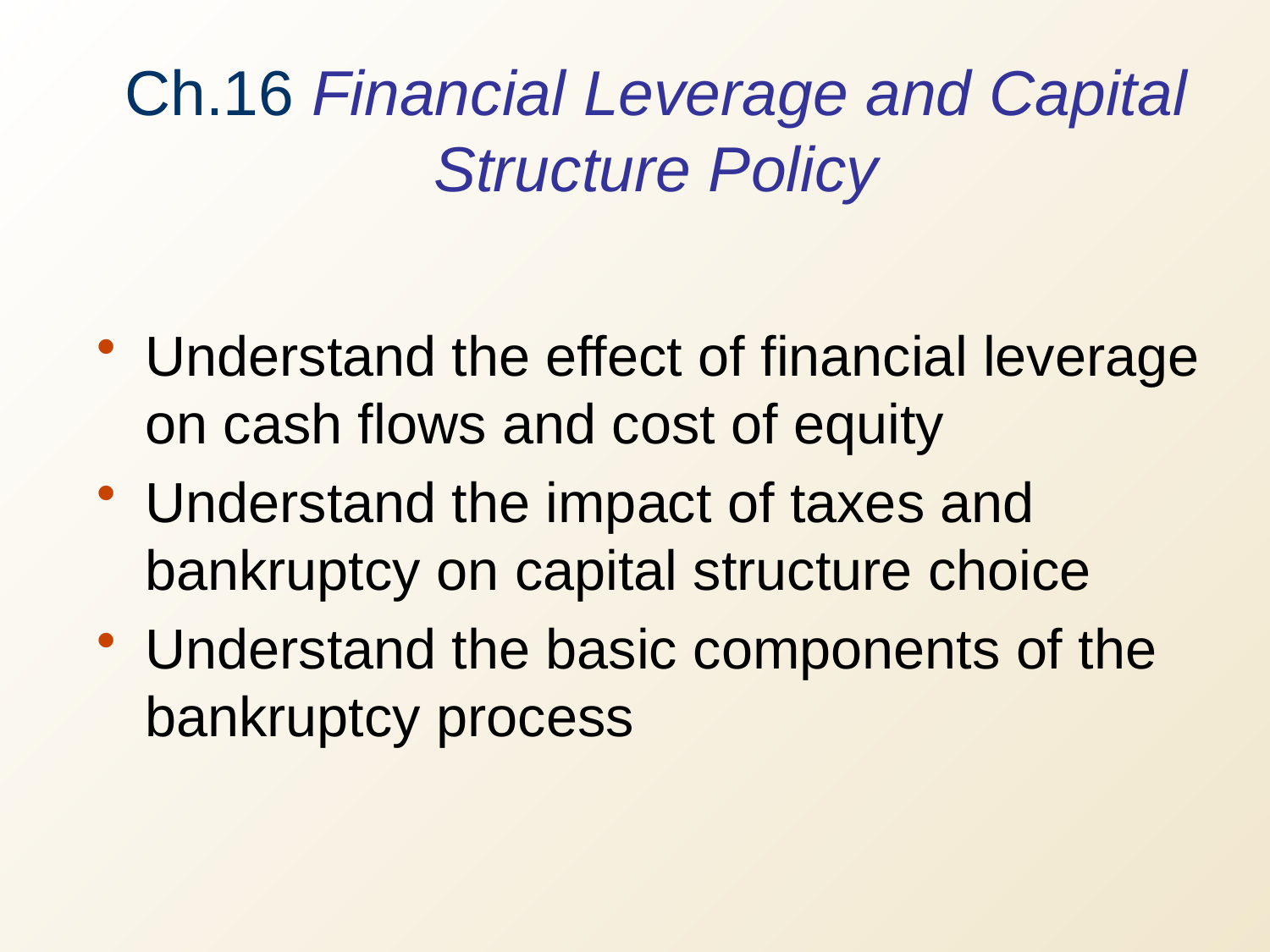

# Ch.16 Financial Leverage and Capital Structure Policy
Understand the effect of financial leverage on cash flows and cost of equity
Understand the impact of taxes and bankruptcy on capital structure choice
Understand the basic components of the bankruptcy process